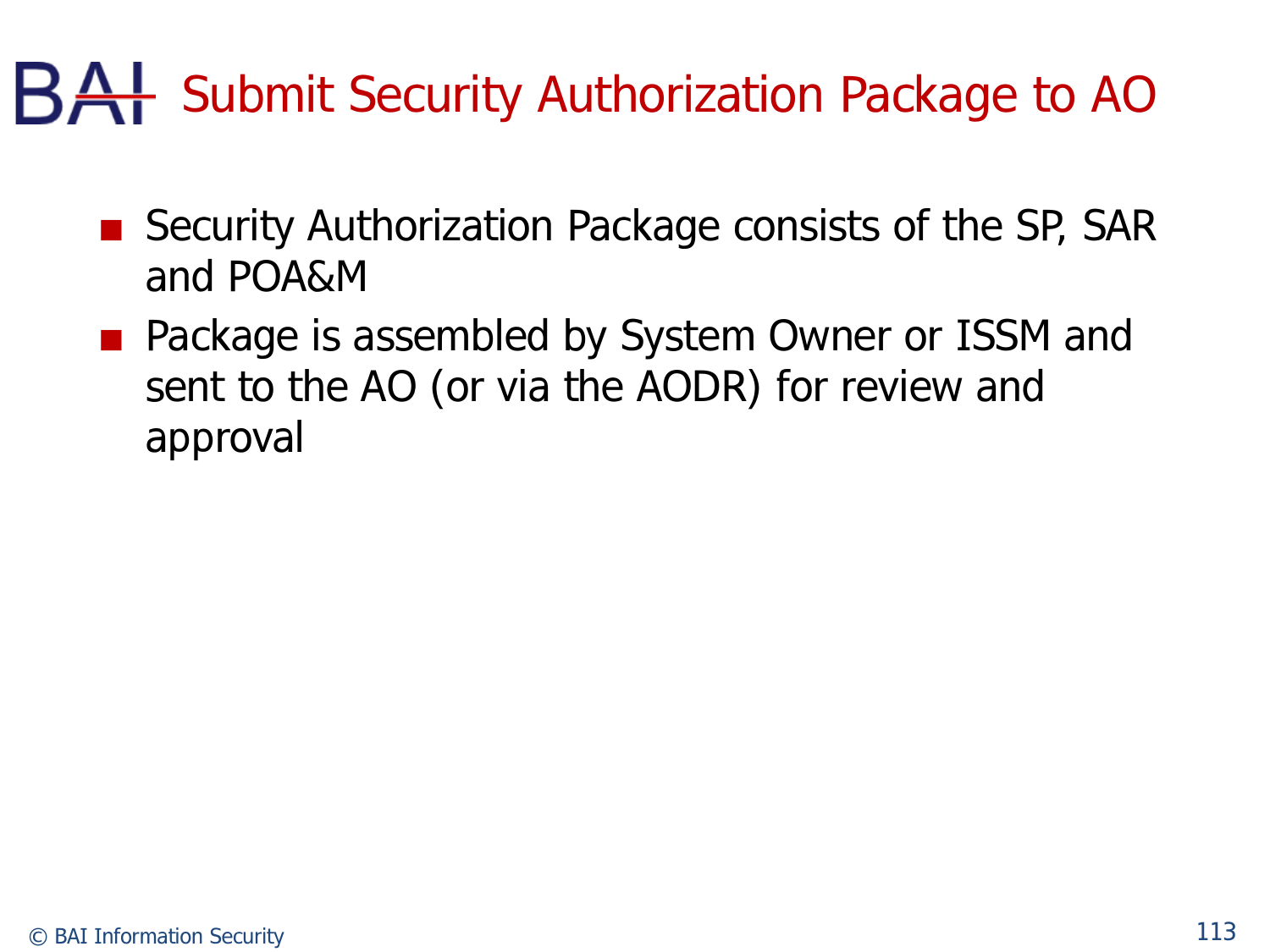

# Submit Security Authorization Package to AO
Security Authorization Package consists of the SP, SAR and POA&M
Package is assembled by System Owner or ISSM and sent to the AO (or via the AODR) for review and approval